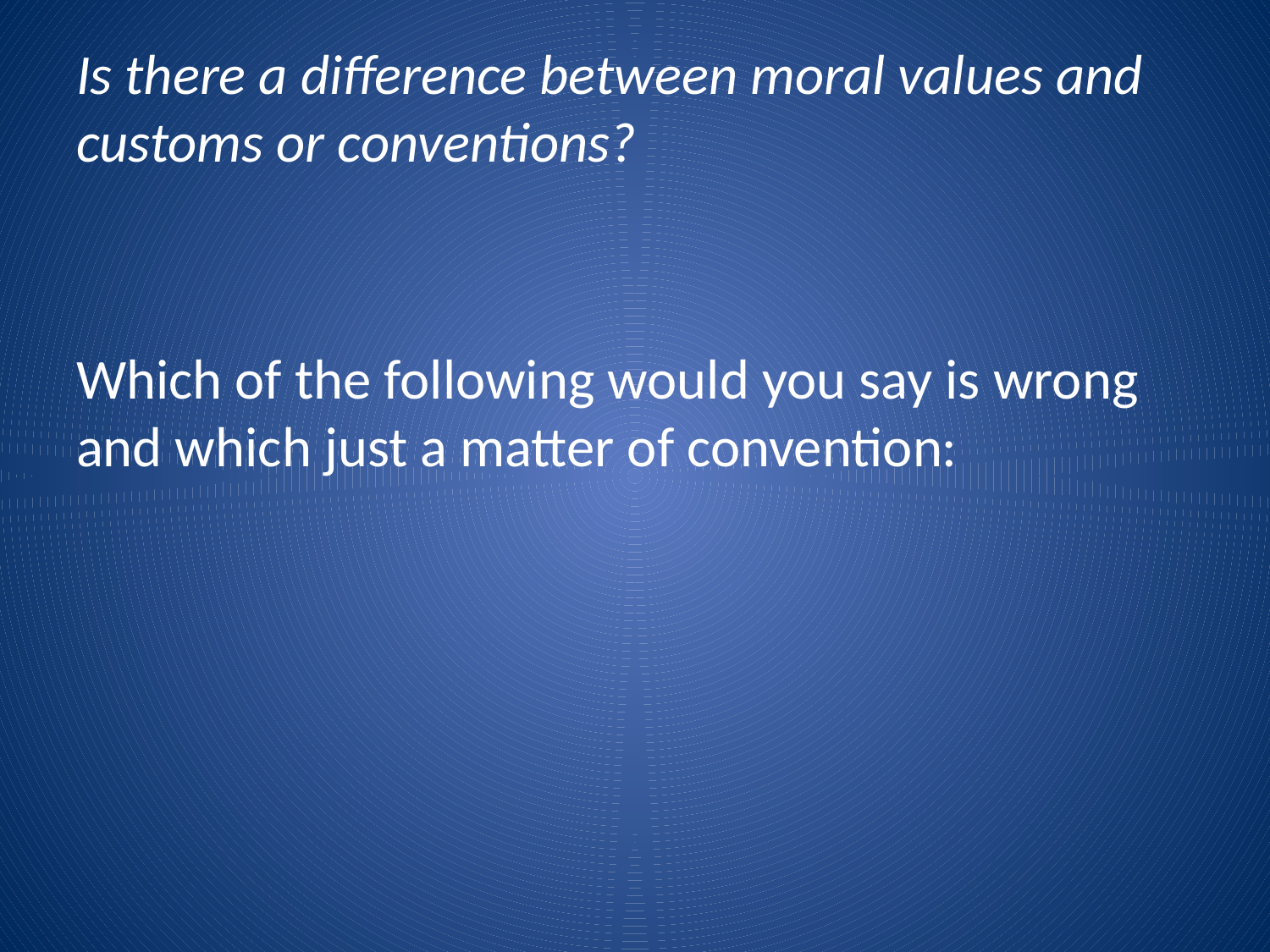

Is there a difference between moral values and customs or conventions?

Which of the following would you say is wrong and which just a matter of convention: